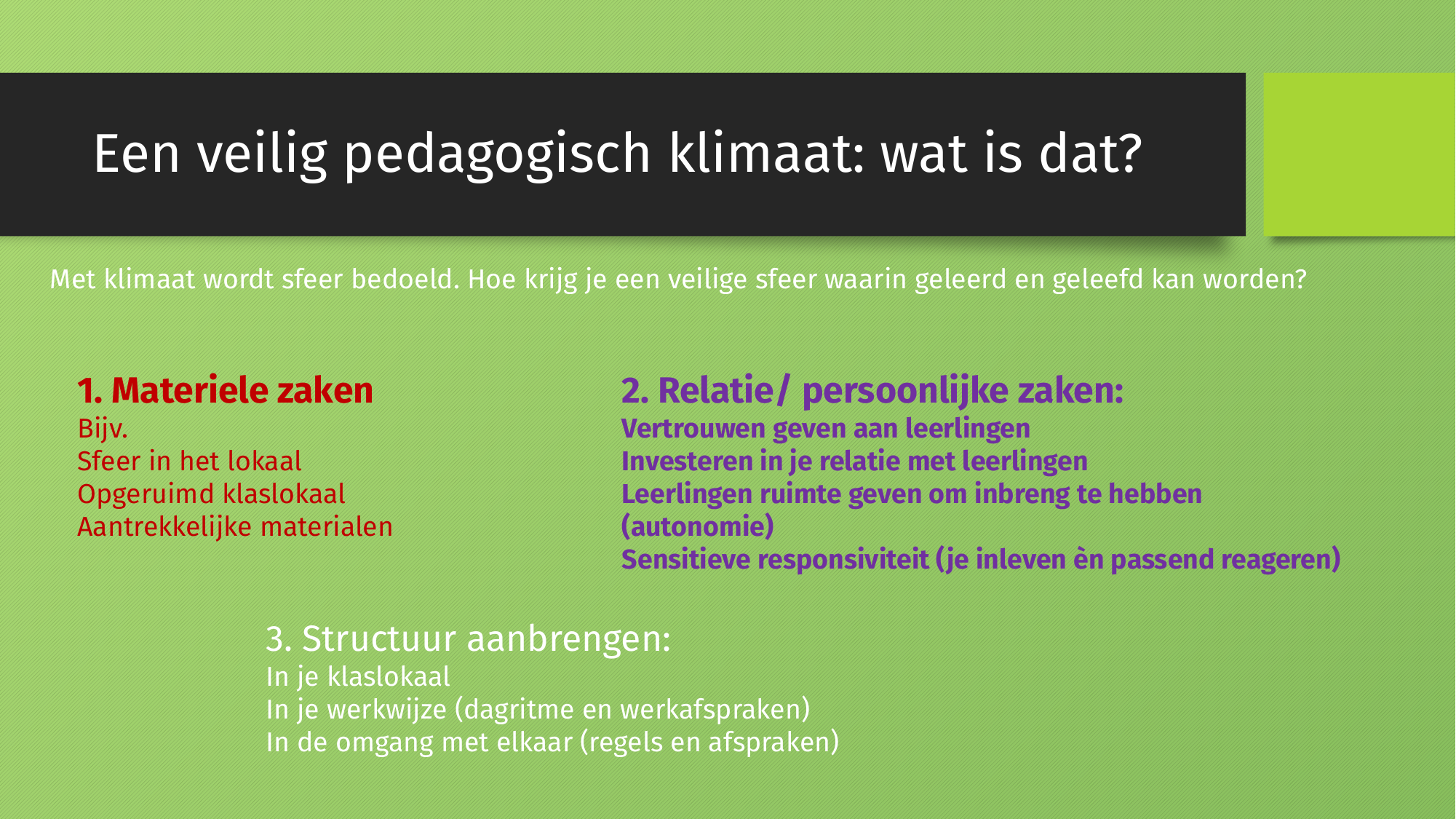

# Een veilig pedagogisch klimaat: wat is dat?
Met klimaat wordt sfeer bedoeld. Hoe krijg je een veilige sfeer waarin geleerd en geleefd kan worden?
1. Materiele zaken
Bijv.
Sfeer in het lokaal
Opgeruimd klaslokaal
Aantrekkelijke materialen
2. Relatie/ persoonlijke zaken:
Vertrouwen geven aan leerlingen
Investeren in je relatie met leerlingen
Leerlingen ruimte geven om inbreng te hebben
(autonomie)
Sensitieve responsiviteit (je inleven èn passend reageren)

3. Structuur aanbrengen:
In je klaslokaal
In je werkwijze (dagritme en werkafspraken)
In de omgang met elkaar (regels en afspraken)